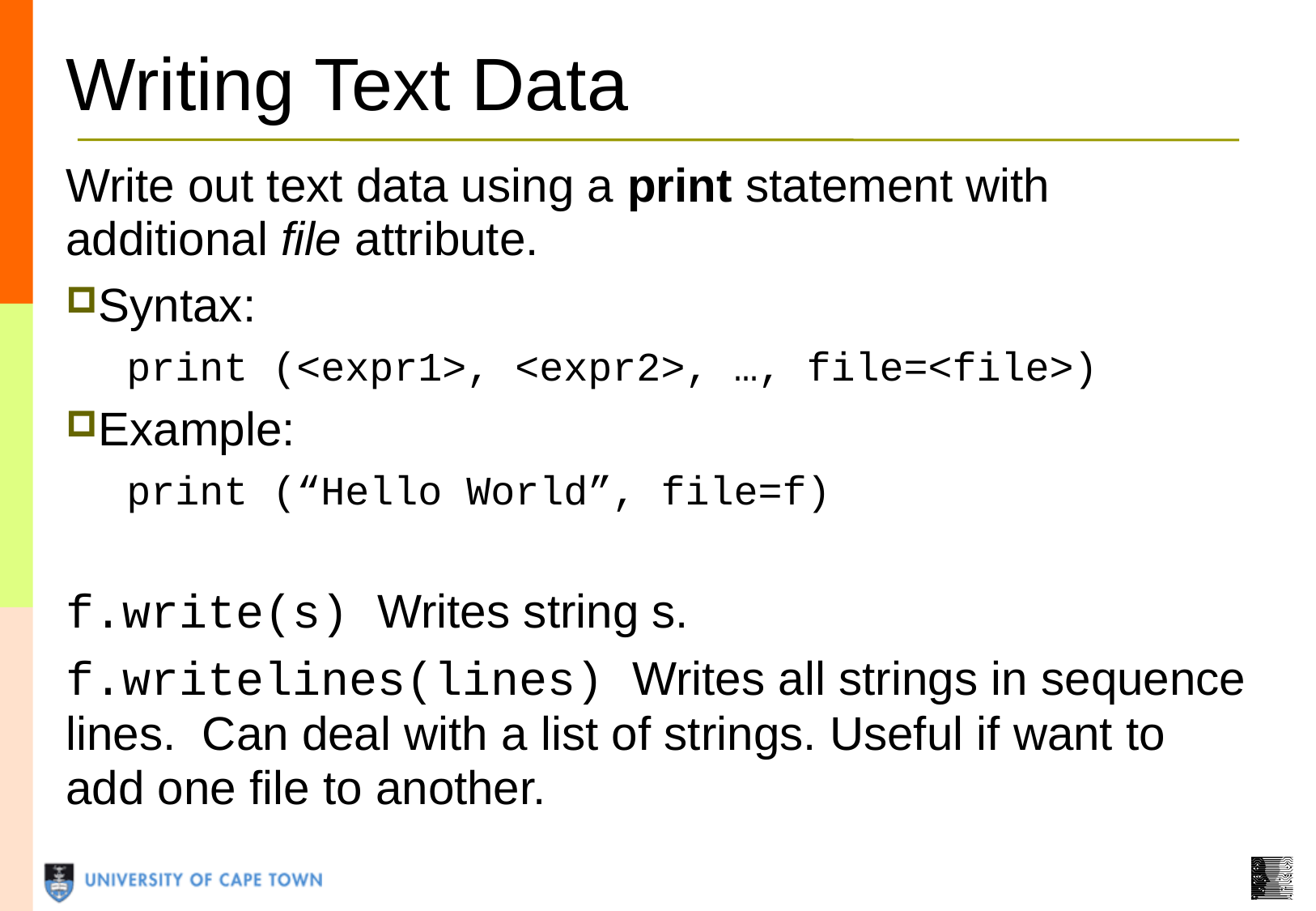

Writing Text Data
Write out text data using a print statement with additional file attribute.
Syntax:
print (<expr1>, <expr2>, …, file=<file>)
Example:
print (“Hello World”, file=f)

f.write(s) Writes string s.
f.writelines(lines) Writes all strings in sequence lines.  Can deal with a list of strings. Useful if want to add one file to another.